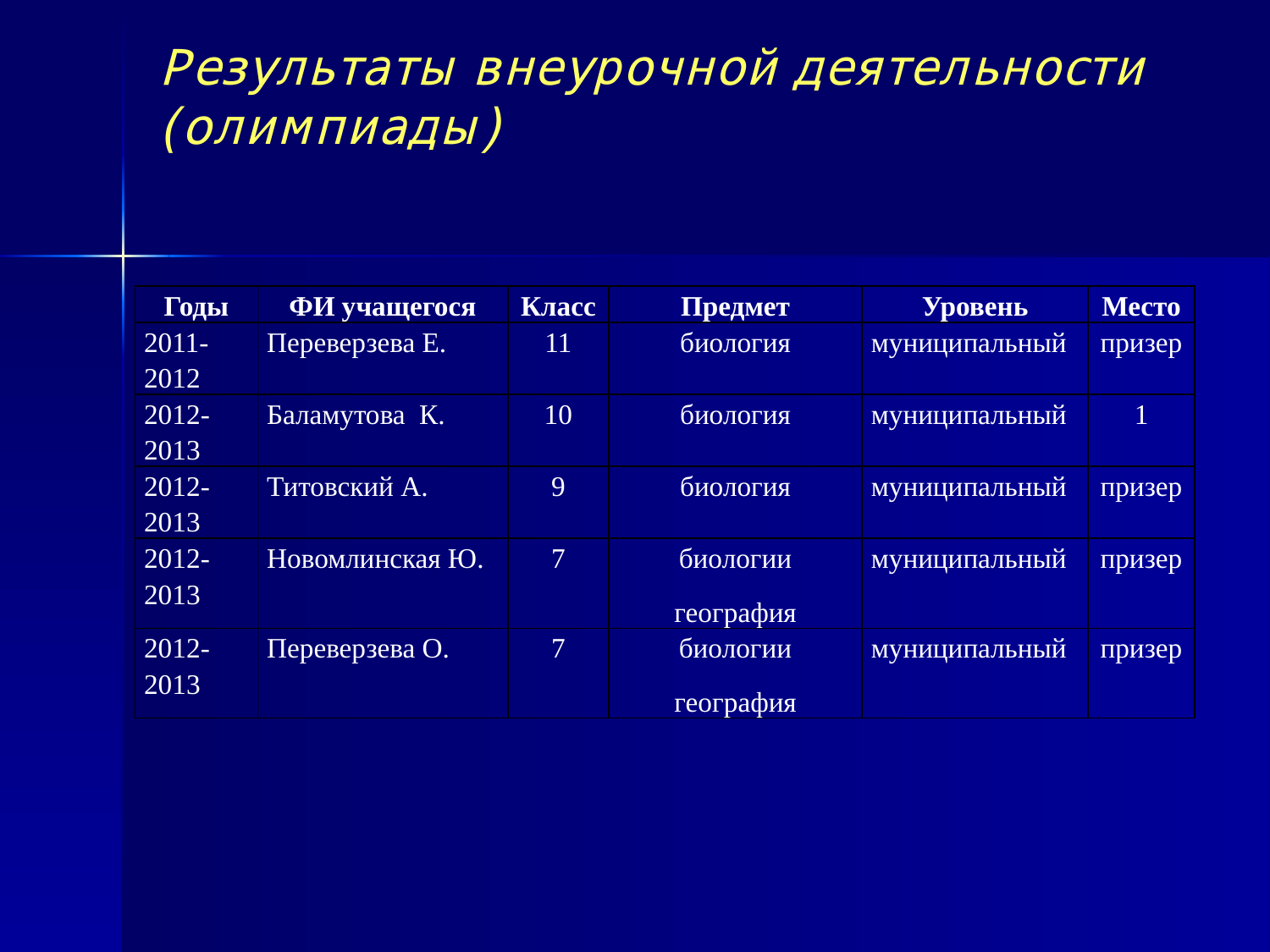

# Результаты внеурочной деятельности (олимпиады)
| Годы | ФИ учащегося | Класс | Предмет | Уровень | Место |
| --- | --- | --- | --- | --- | --- |
| 2011-2012 | Переверзева Е. | 11 | биология | муниципальный | призер |
| 2012-2013 | Баламутова К. | 10 | биология | муниципальный | 1 |
| 2012-2013 | Титовский А. | 9 | биология | муниципальный | призер |
| 2012-2013 | Новомлинская Ю. | 7 | биологии география | муниципальный | призер |
| 2012-2013 | Переверзева О. | 7 | биологии география | муниципальный | призер |